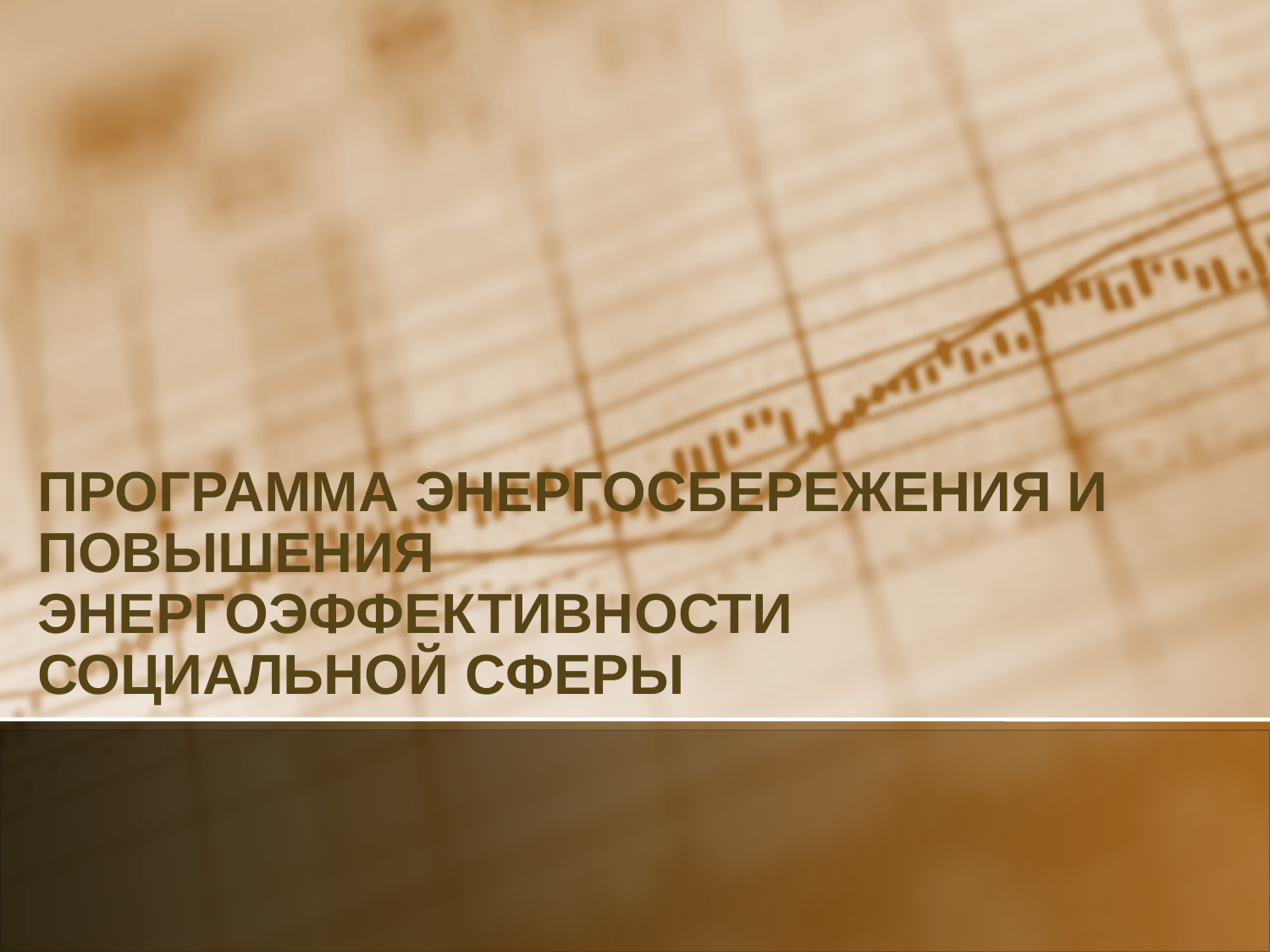

# Программа энергосбережения и повышения энергоэффективности социальной сферы